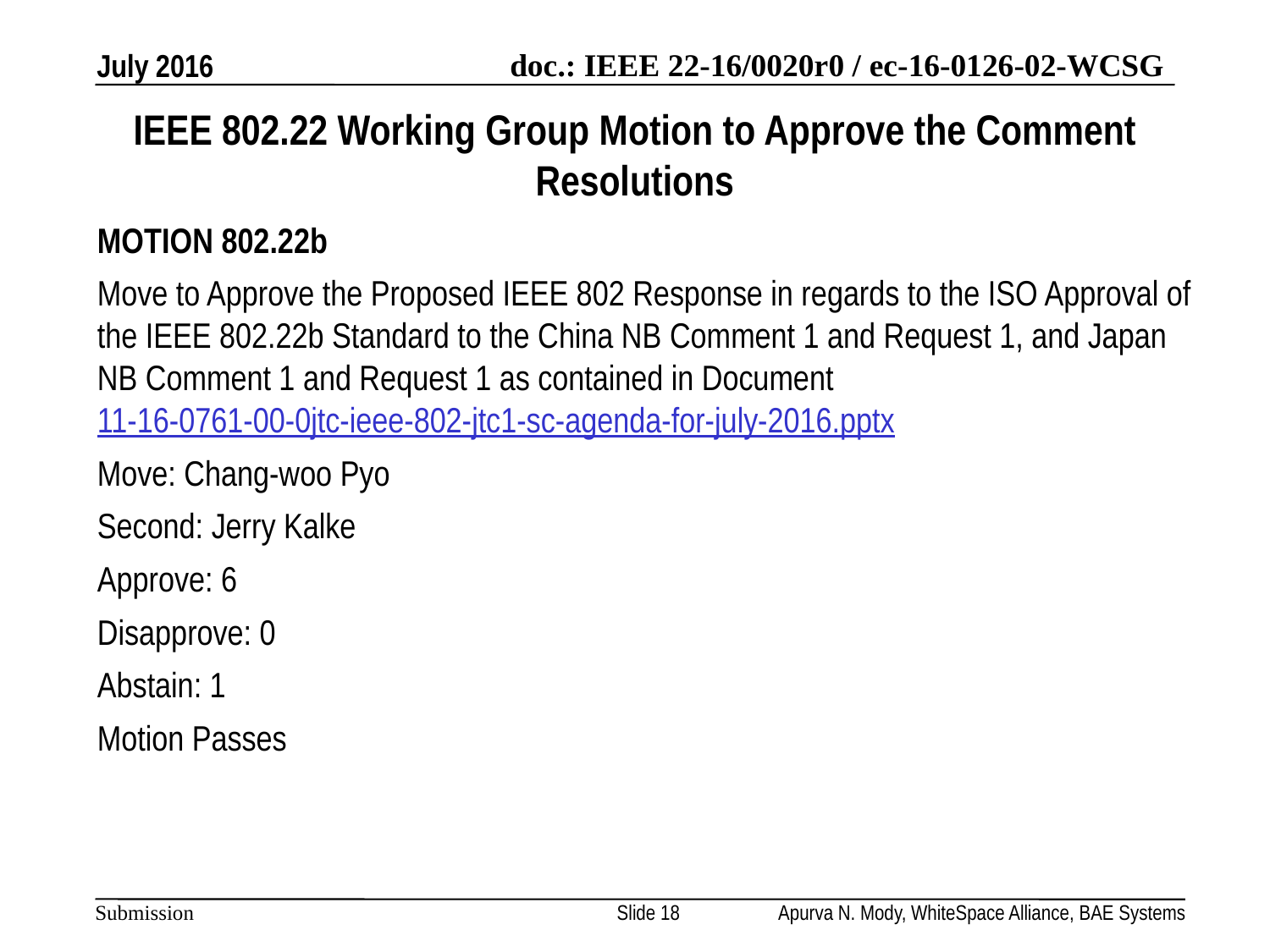

July 2016
# IEEE 802.22 Working Group Motion to Approve the Comment Resolutions
MOTION 802.22b
Move to Approve the Proposed IEEE 802 Response in regards to the ISO Approval of the IEEE 802.22b Standard to the China NB Comment 1 and Request 1, and Japan NB Comment 1 and Request 1 as contained in Document 11-16-0761-00-0jtc-ieee-802-jtc1-sc-agenda-for-july-2016.pptx
Move: Chang-woo Pyo
Second: Jerry Kalke
Approve: 6
Disapprove: 0
Abstain: 1
Motion Passes
Slide 18
Apurva N. Mody, WhiteSpace Alliance, BAE Systems